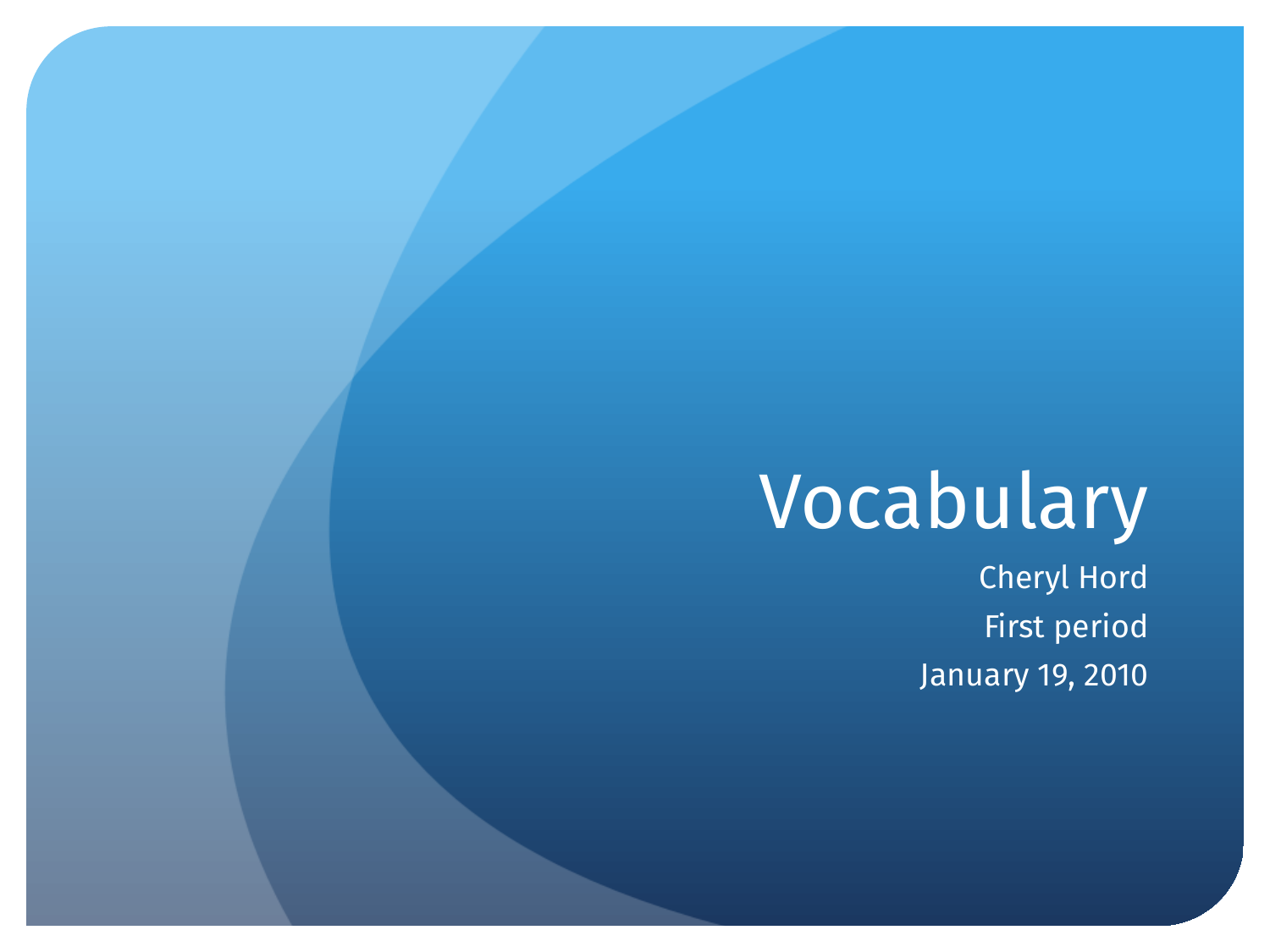

# Vocabulary
Cheryl Hord
First period
January 19, 2010